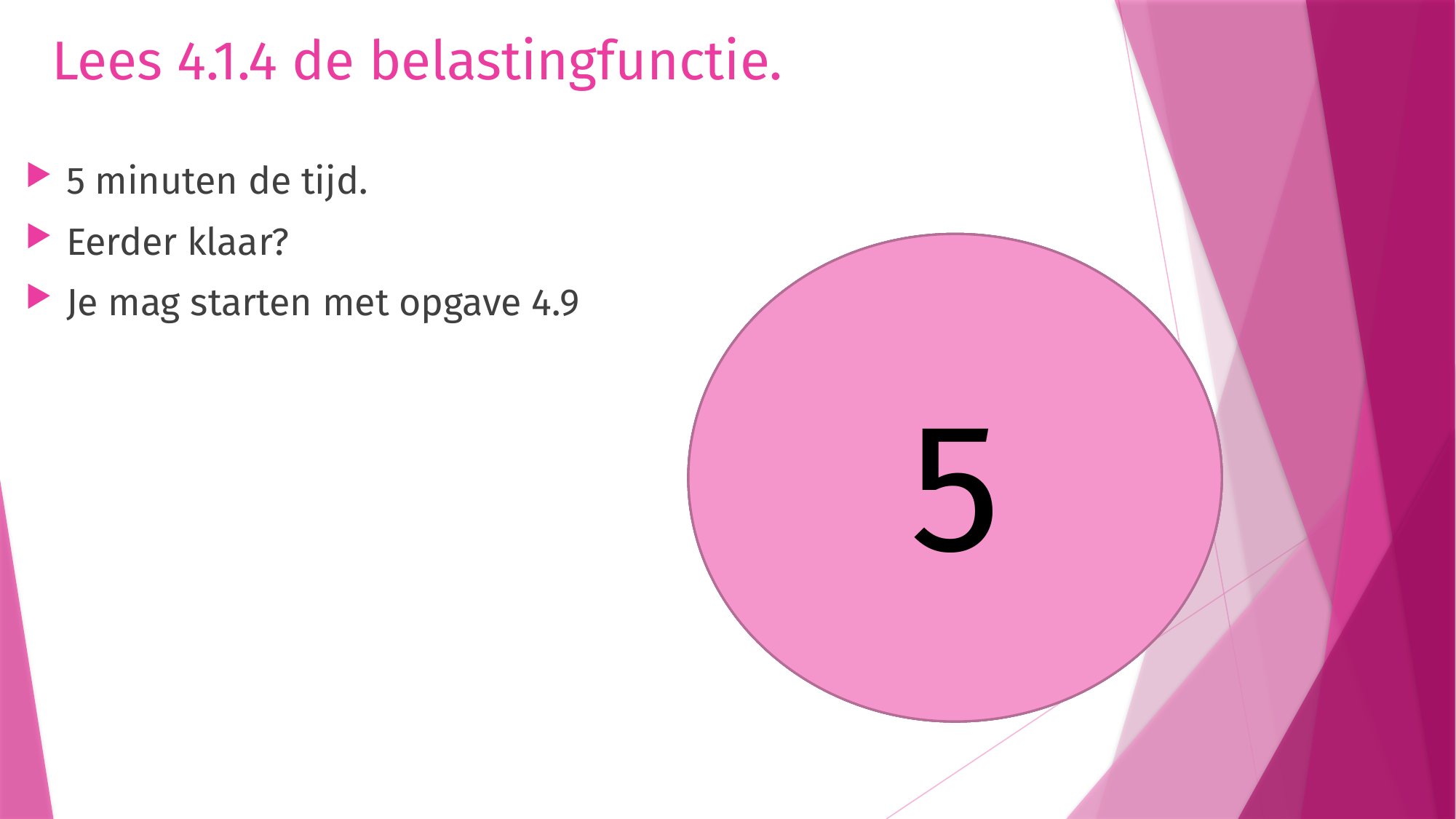

# Lees 4.1.4 de belastingfunctie.
5 minuten de tijd.
Eerder klaar?
Je mag starten met opgave 4.9
5
4
3
1
2